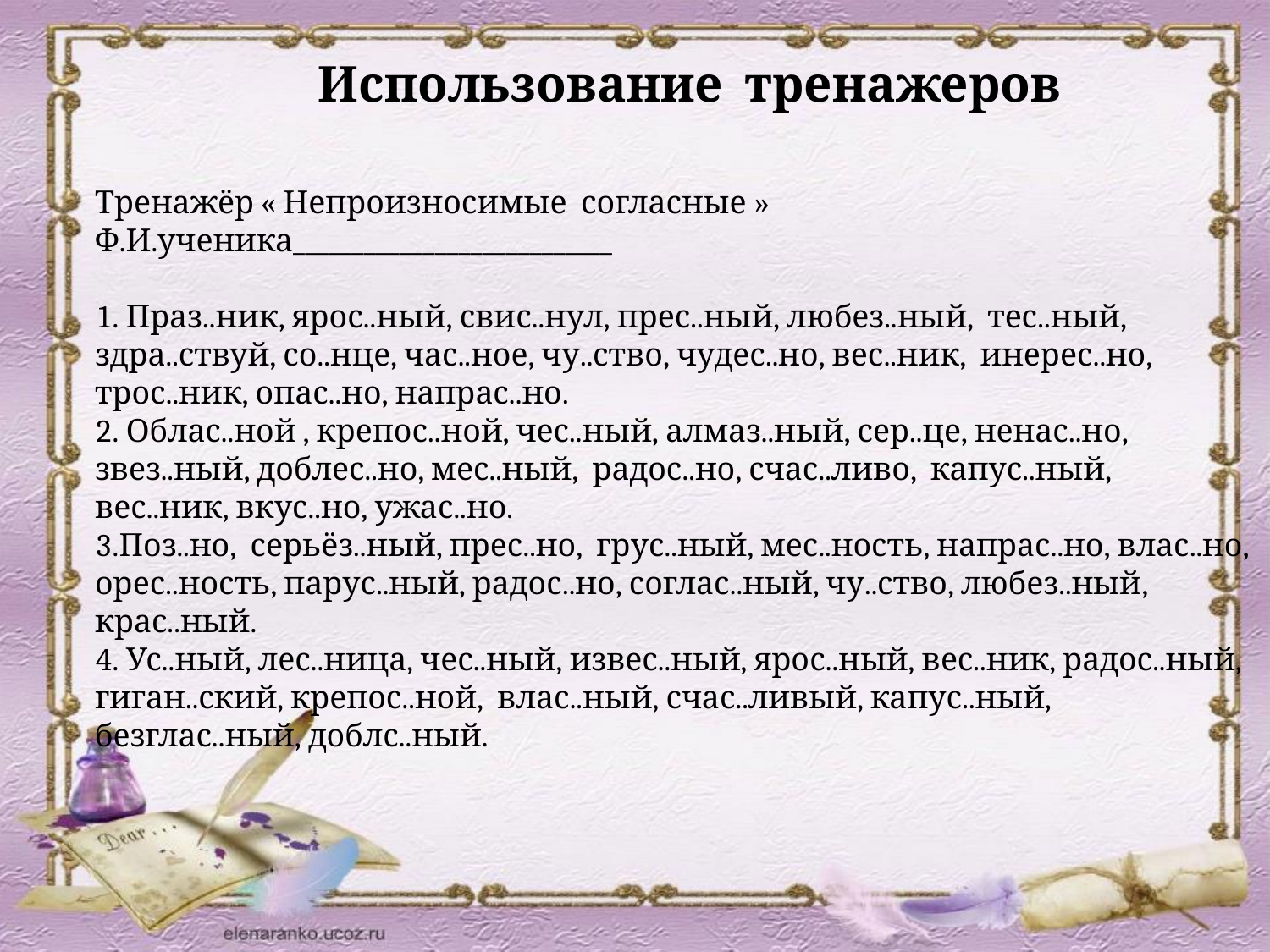

Использование  тренажеров
Тренажёр « Непроизносимые  согласные »
Ф.И.ученика___________________________

1. Праз..ник, ярос..ный, свис..нул, прес..ный, любез..ный,  тес..ный, здра..ствуй, со..нце, час..ное, чу..ство, чудес..но, вес..ник,  инерес..но, трос..ник, опас..но, напрас..но.
2. Облас..ной , крепос..ной, чес..ный, алмаз..ный, сер..це, ненас..но,  звез..ный, доблес..но, мес..ный,  радос..но, счас..ливо,  капус..ный,  вес..ник, вкус..но, ужас..но.
3.Поз..но,  серьёз..ный, прес..но,  грус..ный, мес..ность, напрас..но, влас..но,  орес..ность, парус..ный, радос..но, соглас..ный, чу..ство, любез..ный, крас..ный.
4. Ус..ный, лес..ница, чес..ный, извес..ный, ярос..ный, вес..ник, радос..ный, гиган..ский, крепос..ной,  влас..ный, счас..ливый, капус..ный, безглас..ный, доблс..ный.